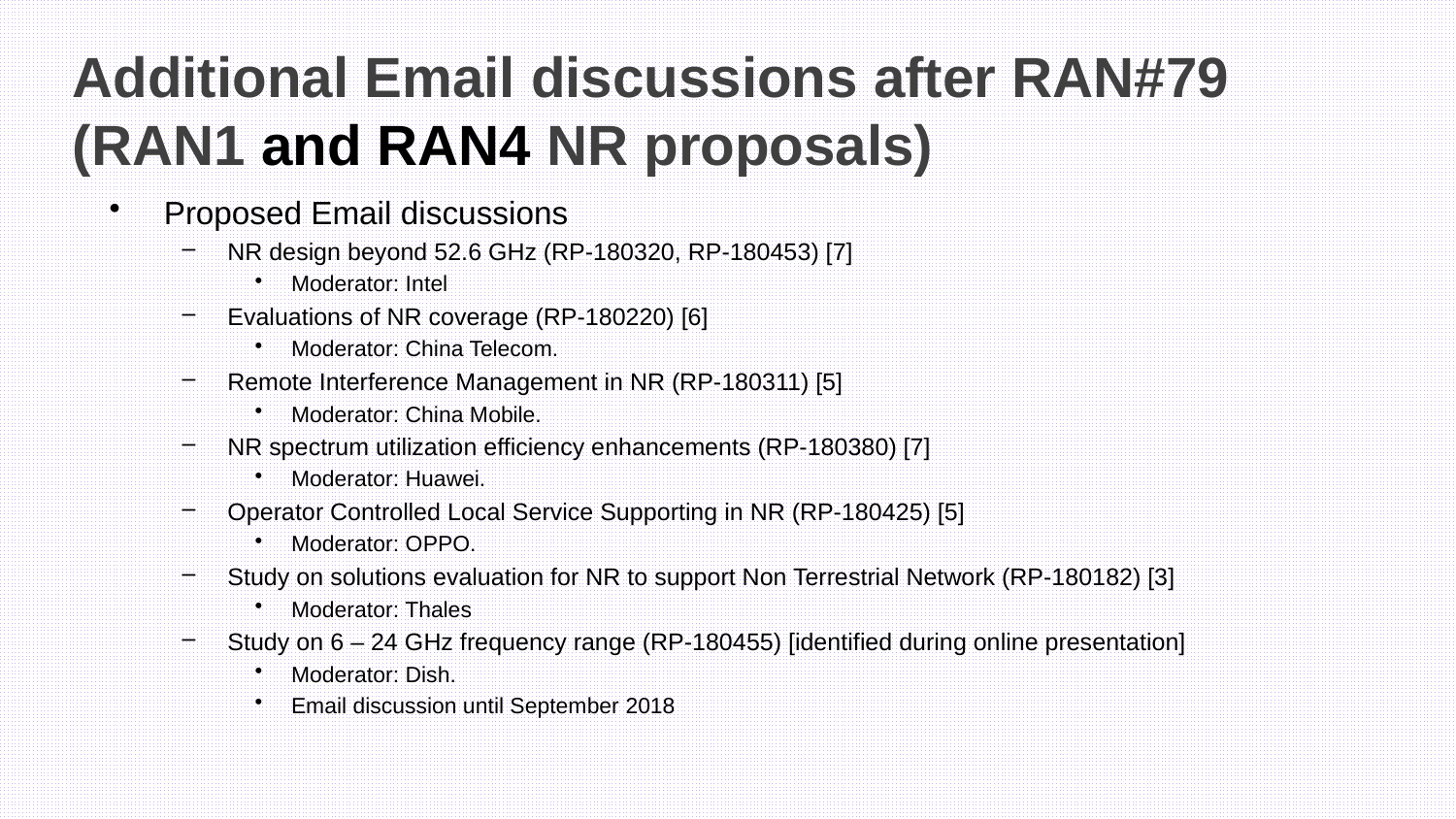

Additional Email discussions after RAN#79
(RAN1 and RAN4 NR proposals)
Proposed Email discussions
NR design beyond 52.6 GHz (RP‑180320, RP‑180453) [7]
Moderator: Intel
Evaluations of NR coverage (RP‑180220) [6]
Moderator: China Telecom.
Remote Interference Management in NR (RP‑180311) [5]
Moderator: China Mobile.
NR spectrum utilization efficiency enhancements (RP‑180380) [7]
Moderator: Huawei.
Operator Controlled Local Service Supporting in NR (RP‑180425) [5]
Moderator: OPPO.
Study on solutions evaluation for NR to support Non Terrestrial Network (RP‑180182) [3]
Moderator: Thales
Study on 6 – 24 GHz frequency range (RP-180455) [identified during online presentation]
Moderator: Dish.
Email discussion until September 2018